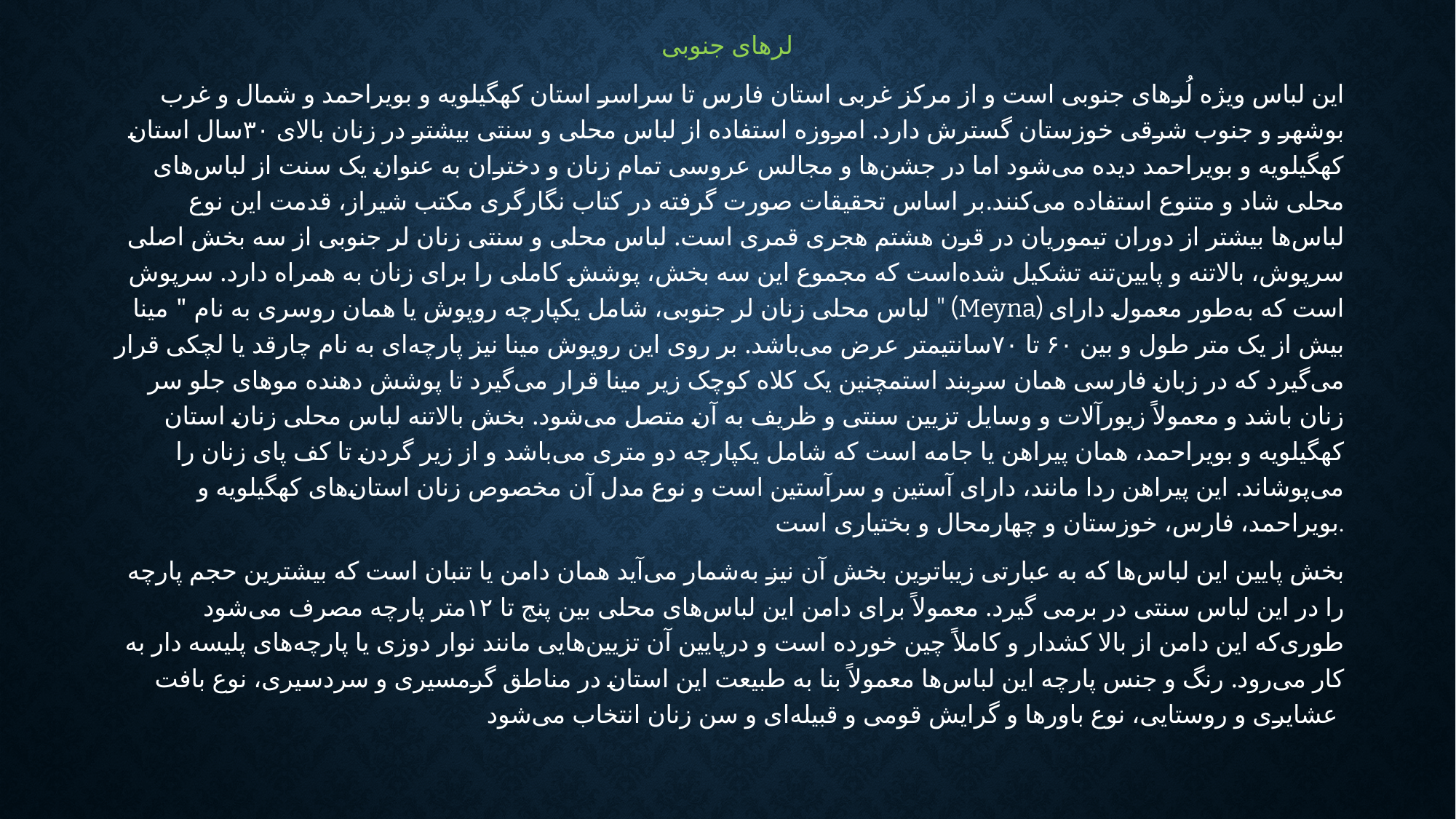

لرهای جنوبی
این لباس ویژه لُرهای جنوبی است و از مرکز غربی استان فارس تا سراسر استان کهگیلویه و بویراحمد و شمال و غرب بوشهر و جنوب شرقی خوزستان گسترش دارد. امروزه استفاده از لباس محلی و سنتی بیشتر در زنان بالای ۳۰سال استان کهگیلویه و بویراحمد دیده می‌شود اما در جشن‌ها و مجالس عروسی تمام زنان و دختران به عنوان یک سنت از لباس‌های محلی شاد و متنوع استفاده می‌کنند.بر اساس تحقیقات صورت گرفته در کتاب نگارگری مکتب شیراز، قدمت این نوع لباس‌ها بیشتر از دوران تیموریان در قرن هشتم هجری قمری است. لباس محلی و سنتی زنان لر جنوبی از سه بخش اصلی سرپوش، بالاتنه و پایین‌تنه تشکیل شده‌است که مجموع این سه بخش، پوشش کاملی را برای زنان به همراه دارد. سرپوش لباس محلی زنان لر جنوبی، شامل یکپارچه روپوش یا همان روسری به نام " مینا " (Meyna) است که به‌طور معمول دارای بیش از یک متر طول و بین ۶۰ تا ۷۰سانتیمتر عرض می‌باشد. بر روی این روپوش مینا نیز پارچه‌ای به نام چارقد یا لچکی قرار می‌گیرد که در زبان فارسی همان سربند استمچنین یک کلاه کوچک زیر مینا قرار می‌گیرد تا پوشش دهنده موهای جلو سر زنان باشد و معمولاً زیورآلات و وسایل تزیین سنتی و ظریف به آن متصل می‌شود. بخش بالاتنه لباس محلی زنان استان کهگیلویه و بویراحمد، همان پیراهن یا جامه است که شامل یکپارچه دو متری می‌باشد و از زیر گردن تا کف پای زنان را می‌پوشاند. این پیراهن ردا مانند، دارای آستین و سرآستین است و نوع مدل آن مخصوص زنان استان‌های کهگیلویه و بویراحمد، فارس، خوزستان و چهارمحال و بختیاری است.
بخش پایین این لباس‌ها که به عبارتی زیباترین بخش آن نیز به‌شمار می‌آید همان دامن یا تنبان است که بیشترین حجم پارچه را در این لباس سنتی در برمی گیرد. معمولاً برای دامن این لباس‌های محلی بین پنج تا ۱۲متر پارچه مصرف می‌شود طوری‌که این دامن از بالا کشدار و کاملاً چین خورده است و درپایین آن تزیین‌هایی مانند نوار دوزی یا پارچه‌های پلیسه دار به کار می‌رود. رنگ و جنس پارچه این لباس‌ها معمولاً بنا به طبیعت این استان در مناطق گرمسیری و سردسیری، نوع بافت عشایری و روستایی، نوع باورها و گرایش قومی و قبیله‌ای و سن زنان انتخاب می‌شود